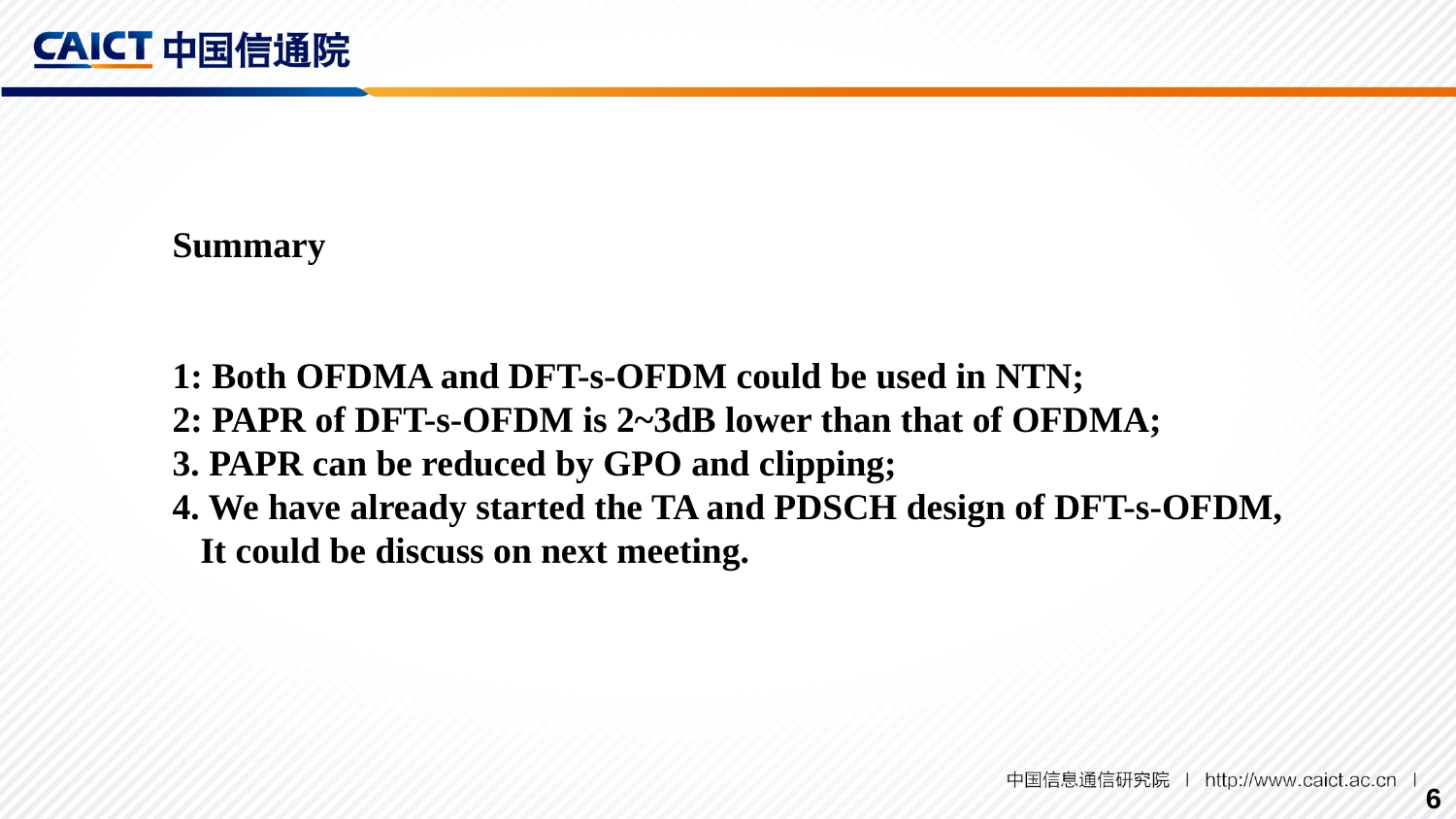

Summary

1: Both OFDMA and DFT-s-OFDM could be used in NTN;
2: PAPR of DFT-s-OFDM is 2~3dB lower than that of OFDMA;
3. PAPR can be reduced by GPO and clipping;
4. We have already started the TA and PDSCH design of DFT-s-OFDM,
   It could be discuss on next meeting.